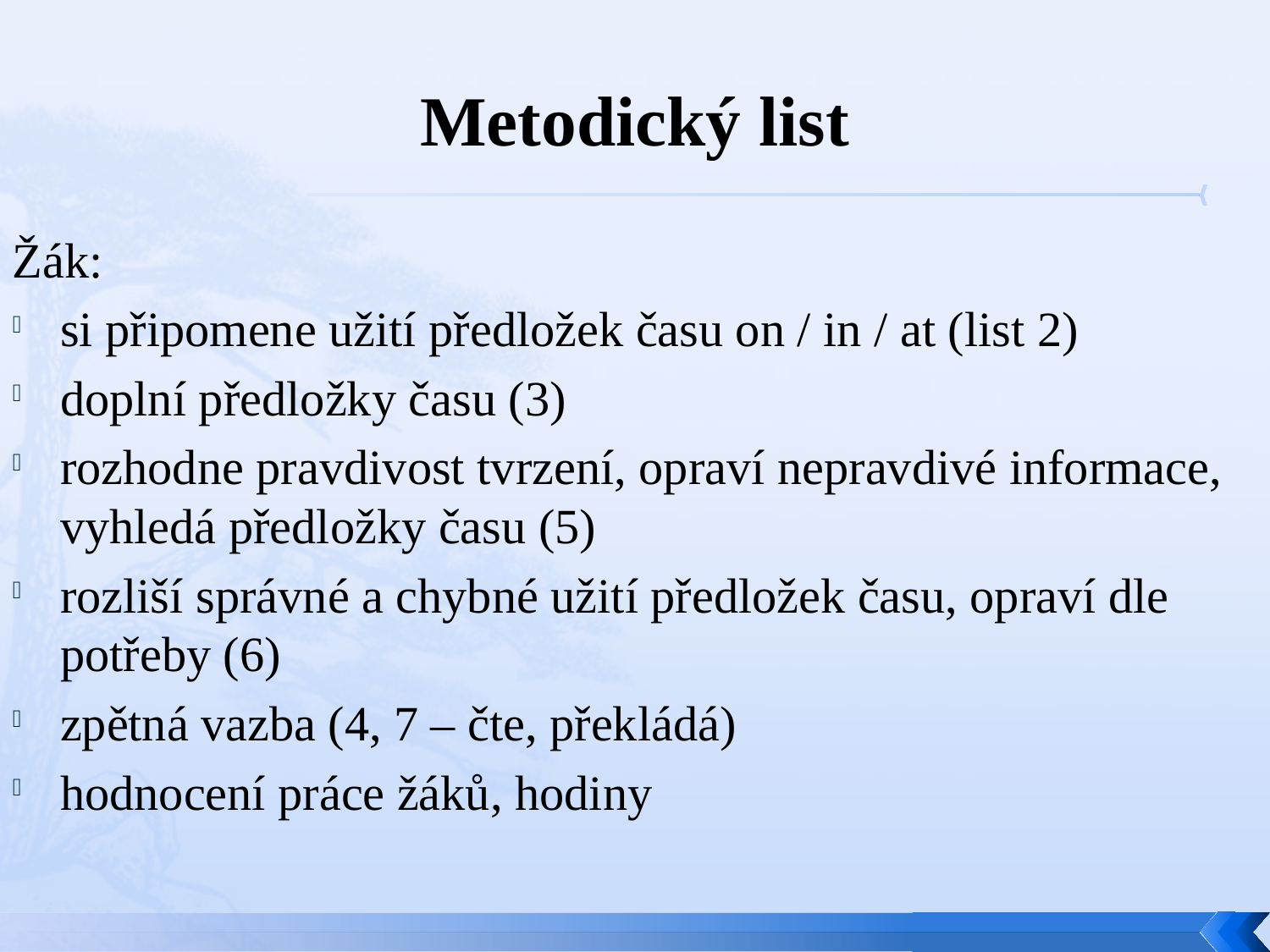

# Metodický list
Žák:
si připomene užití předložek času on / in / at (list 2)
doplní předložky času (3)
rozhodne pravdivost tvrzení, opraví nepravdivé informace, vyhledá předložky času (5)
rozliší správné a chybné užití předložek času, opraví dle potřeby (6)
zpětná vazba (4, 7 – čte, překládá)
hodnocení práce žáků, hodiny